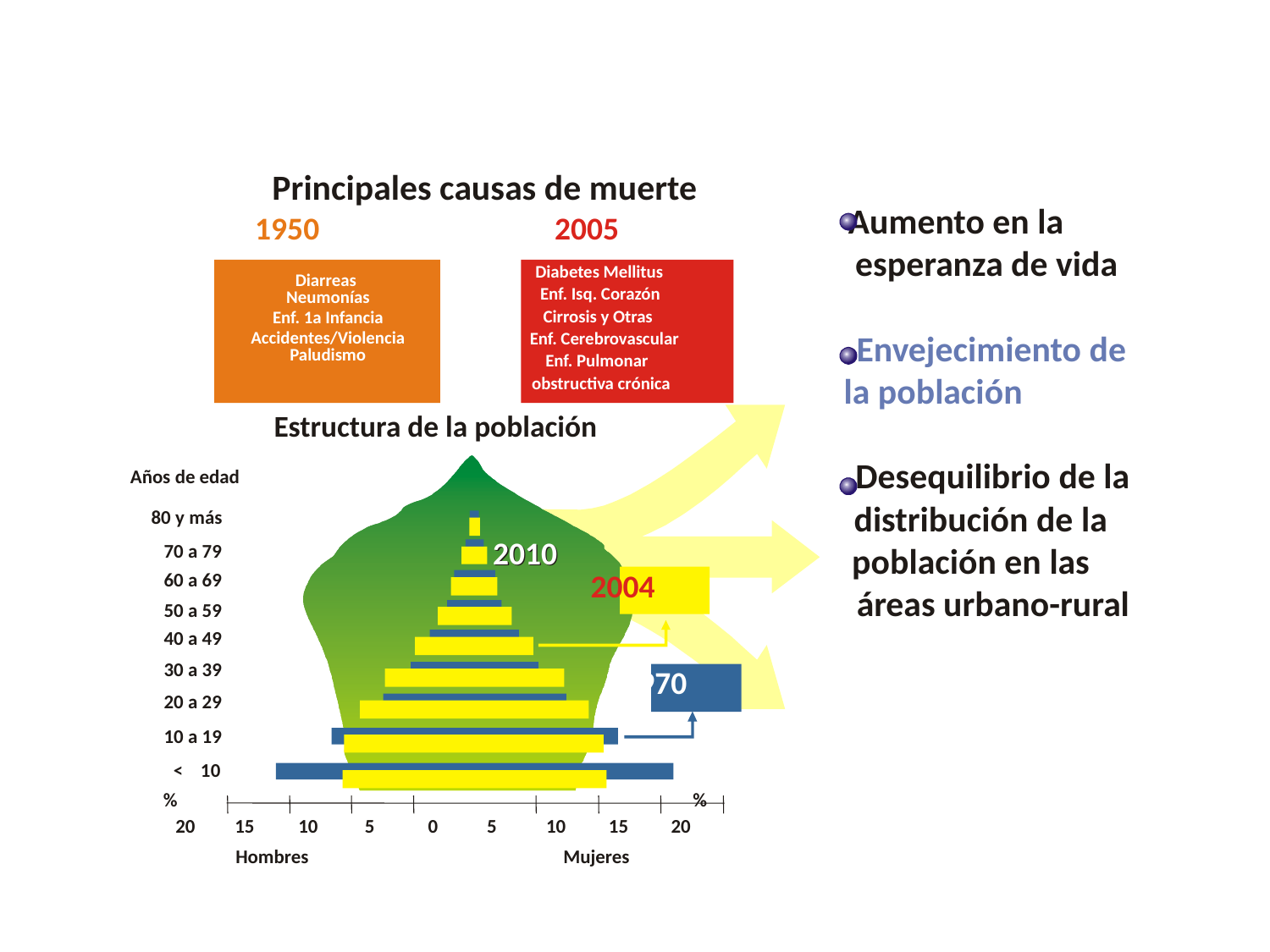

Transición epidemiológica y
demográfica en México

Principales causas de muerte

Aumento en la

1950
2005

esperanza de vida

Diabetes Mellitus
Enf. Isq. Corazón
Cirrosis y Otras
Enf. Cerebrovascular
Enf. Pulmonar
obstructiva crónica
Diarreas
Neumonías
Enf. 1a Infancia
Accidentes/Violencia
Paludismo
Envejecimiento de

la población

Estructura de la población
Desequilibrio de la
Años de edad

distribución de la
80 y más

2010
2010
70 a 79

población en las

60 a 69
2004

áreas urbano-rural

50 a 59

40 a 49

30 a 39

1970

20 a 29

10 a 19

<    10

%
%

20
15
10
5
0
5
10
15
20
Hombres
Mujeres